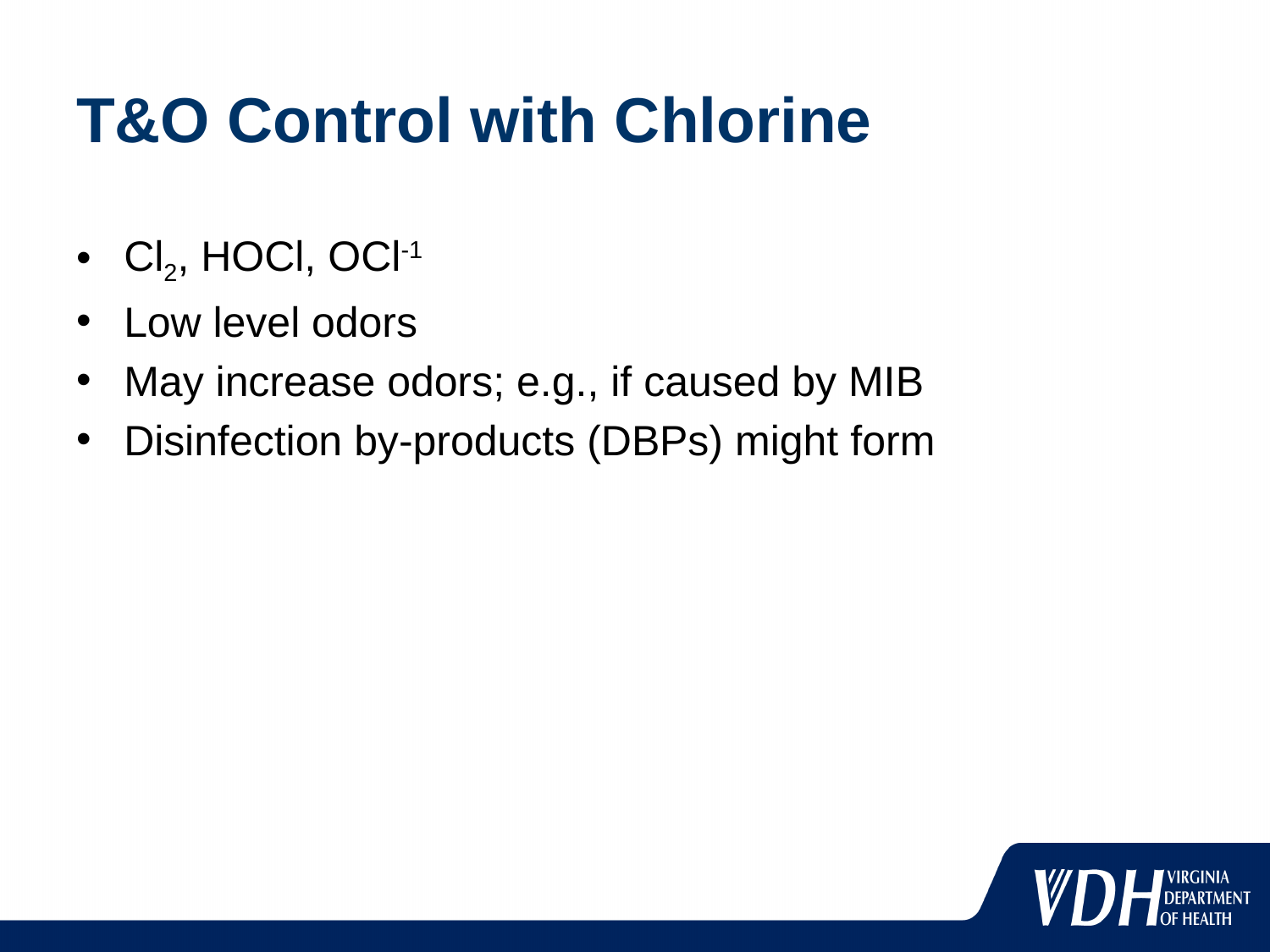

# T&O Control with Chlorine
Cl2, HOCl, OCl-1
Low level odors
May increase odors; e.g., if caused by MIB
Disinfection by-products (DBPs) might form